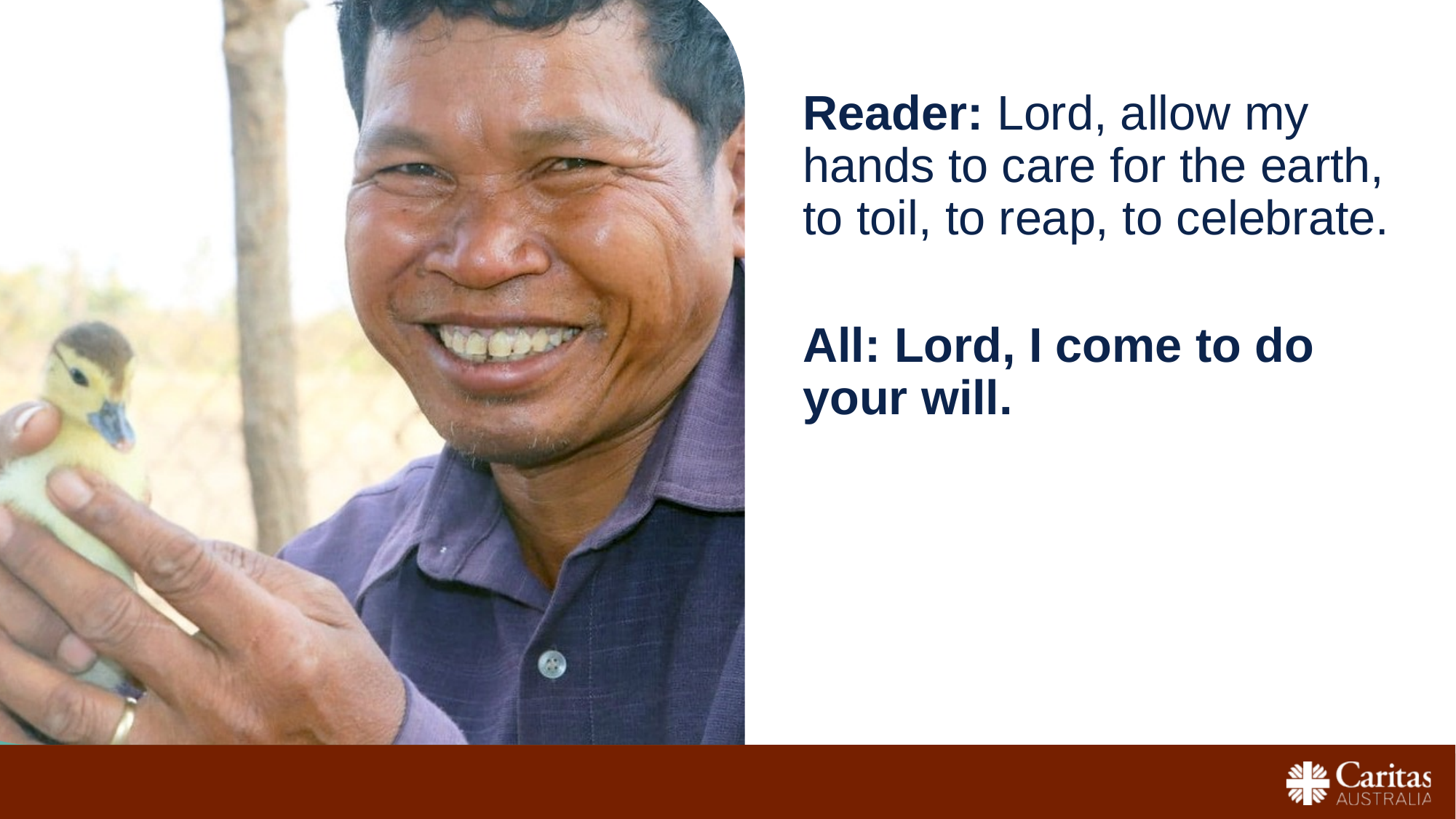

Reader: Lord, allow my hands to care for the earth, to toil, to reap, to celebrate.

All: Lord, I come to do your will.